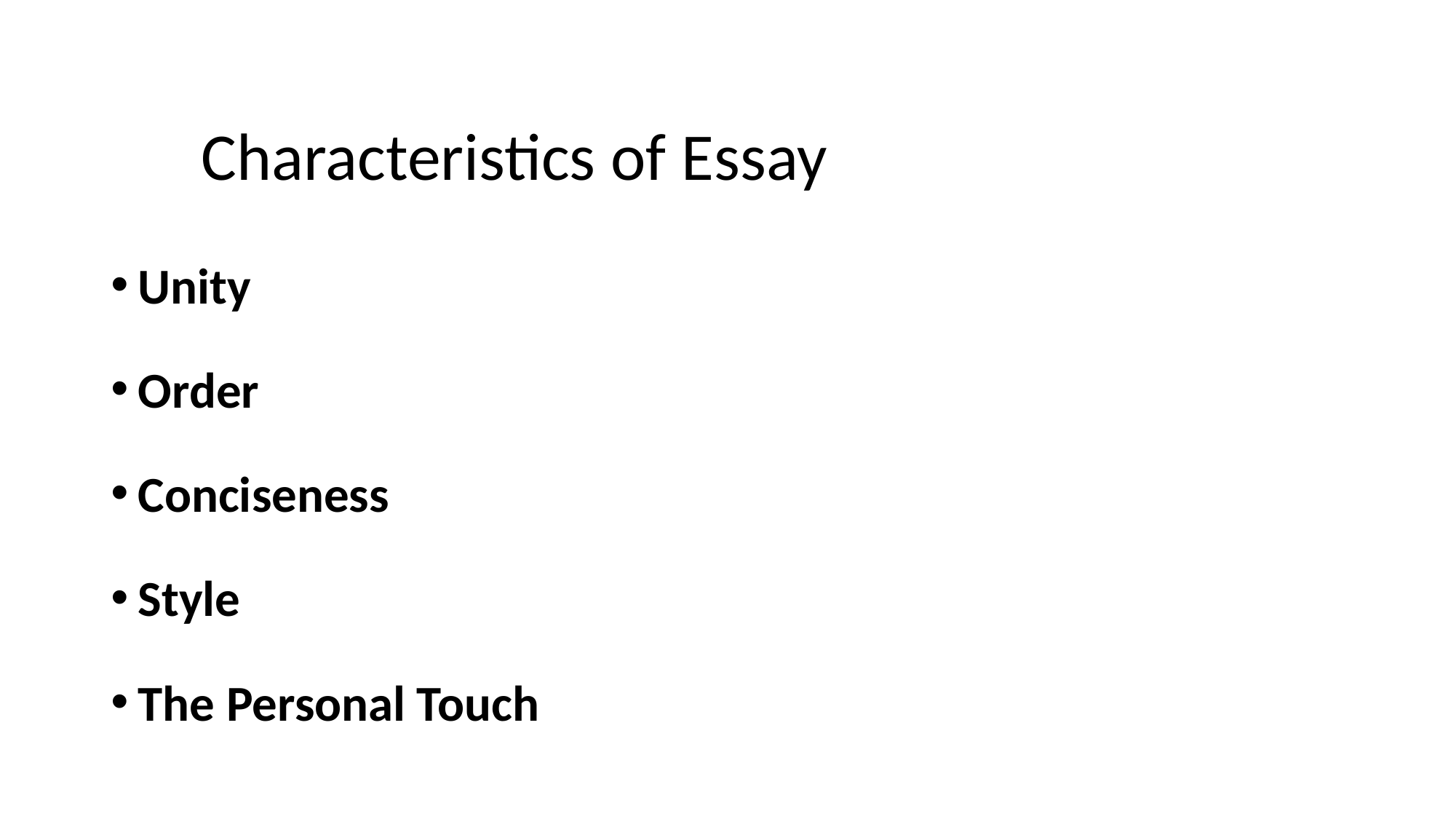

# Characteristics of Essay
Unity
Order
Conciseness
Style
The Personal Touch